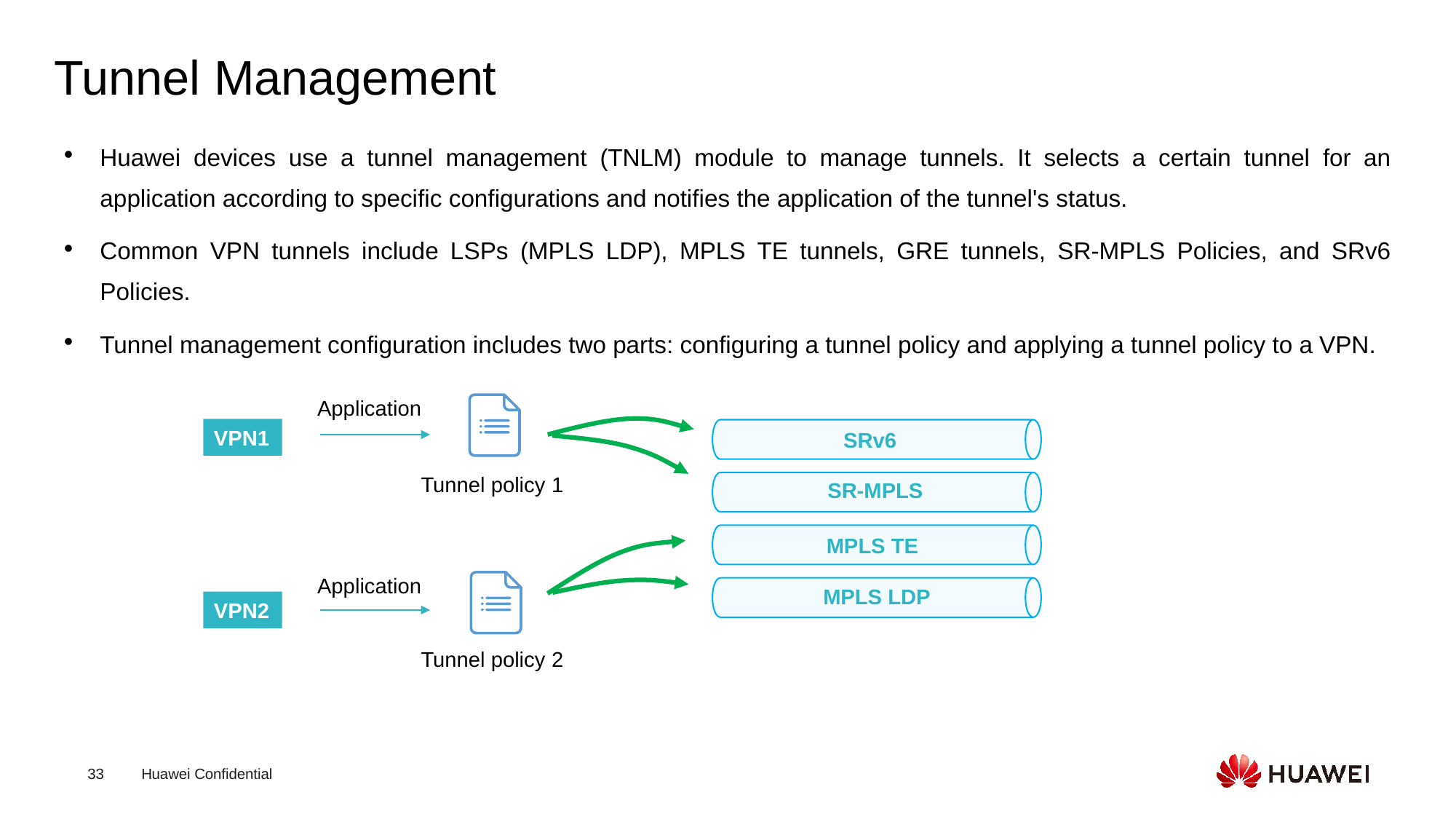

# Tunnel Management
Huawei devices use a tunnel management (TNLM) module to manage tunnels. It selects a certain tunnel for an application according to specific configurations and notifies the application of the tunnel's status.
Common VPN tunnels include LSPs (MPLS LDP), MPLS TE tunnels, GRE tunnels, SR-MPLS Policies, and SRv6 Policies.
Tunnel management configuration includes two parts: configuring a tunnel policy and applying a tunnel policy to a VPN.
Application

Tunnel policy 1

Tunnel policy 2
VPN1

SRv6
SR-MPLS
MPLS TE
MPLS LDP

Application

VPN2